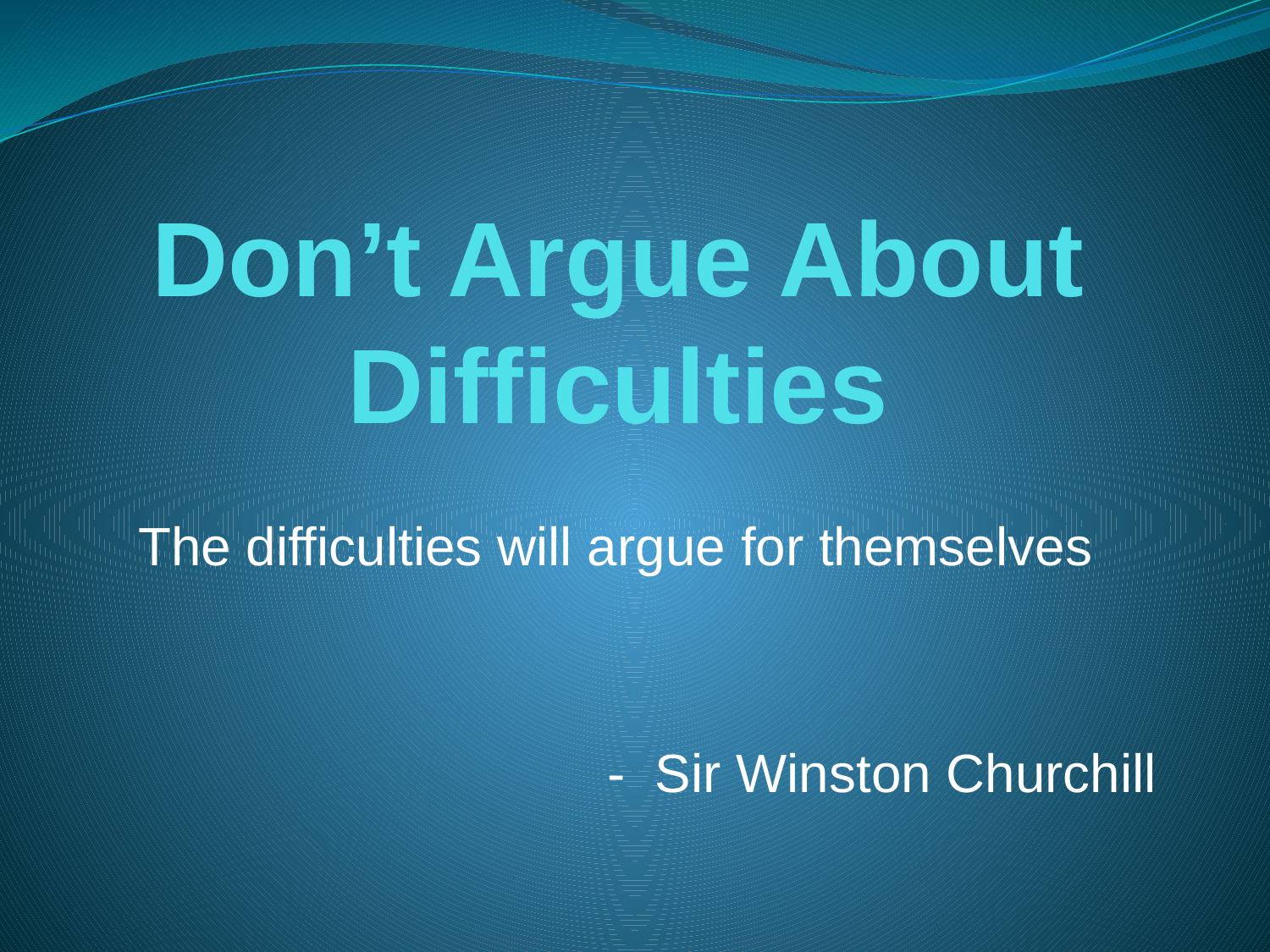

# Don’t Argue About Difficulties

The difficulties will argue for themselves

-  Sir Winston Churchill